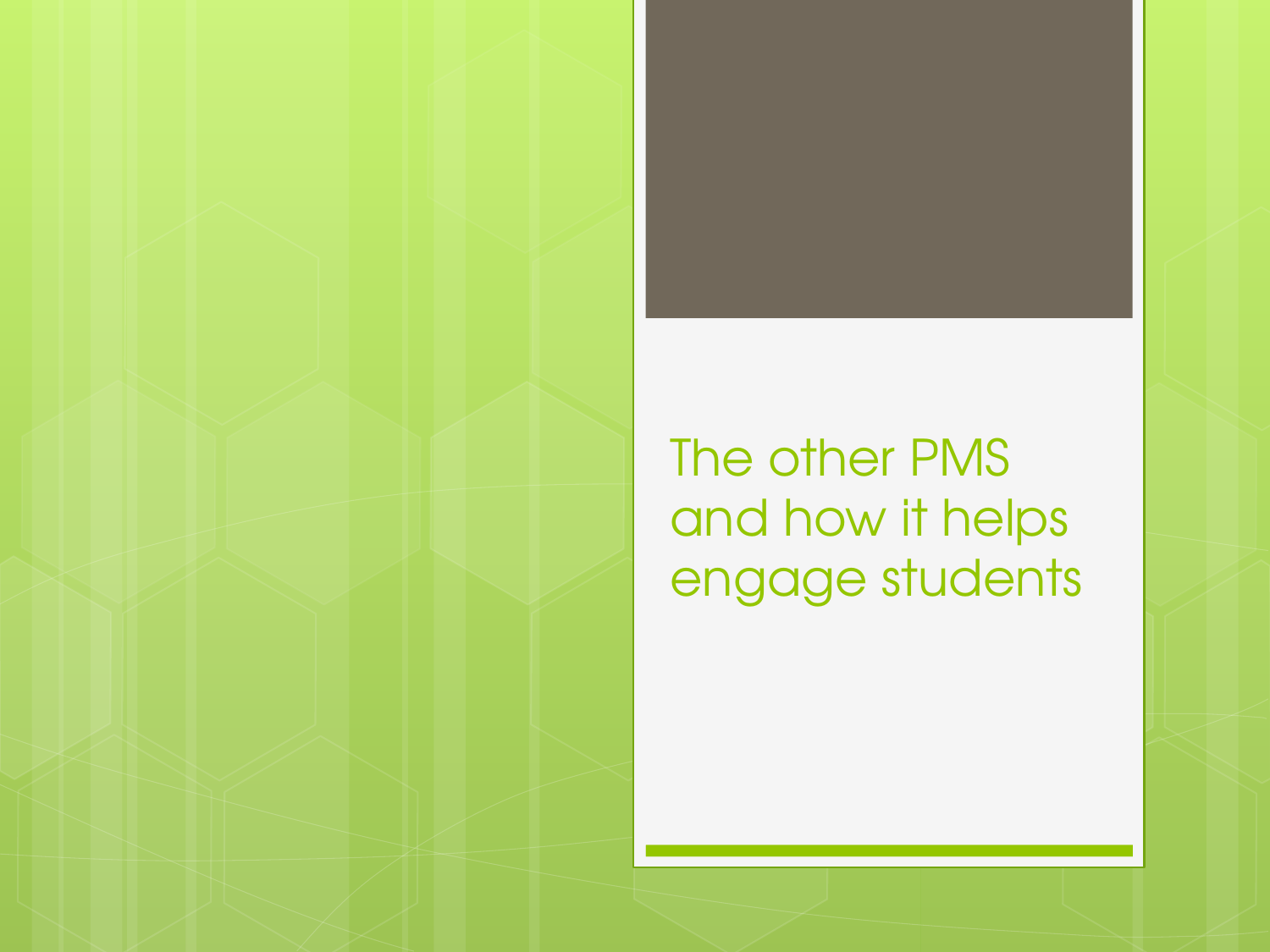

# The other PMS and how it helps engage students